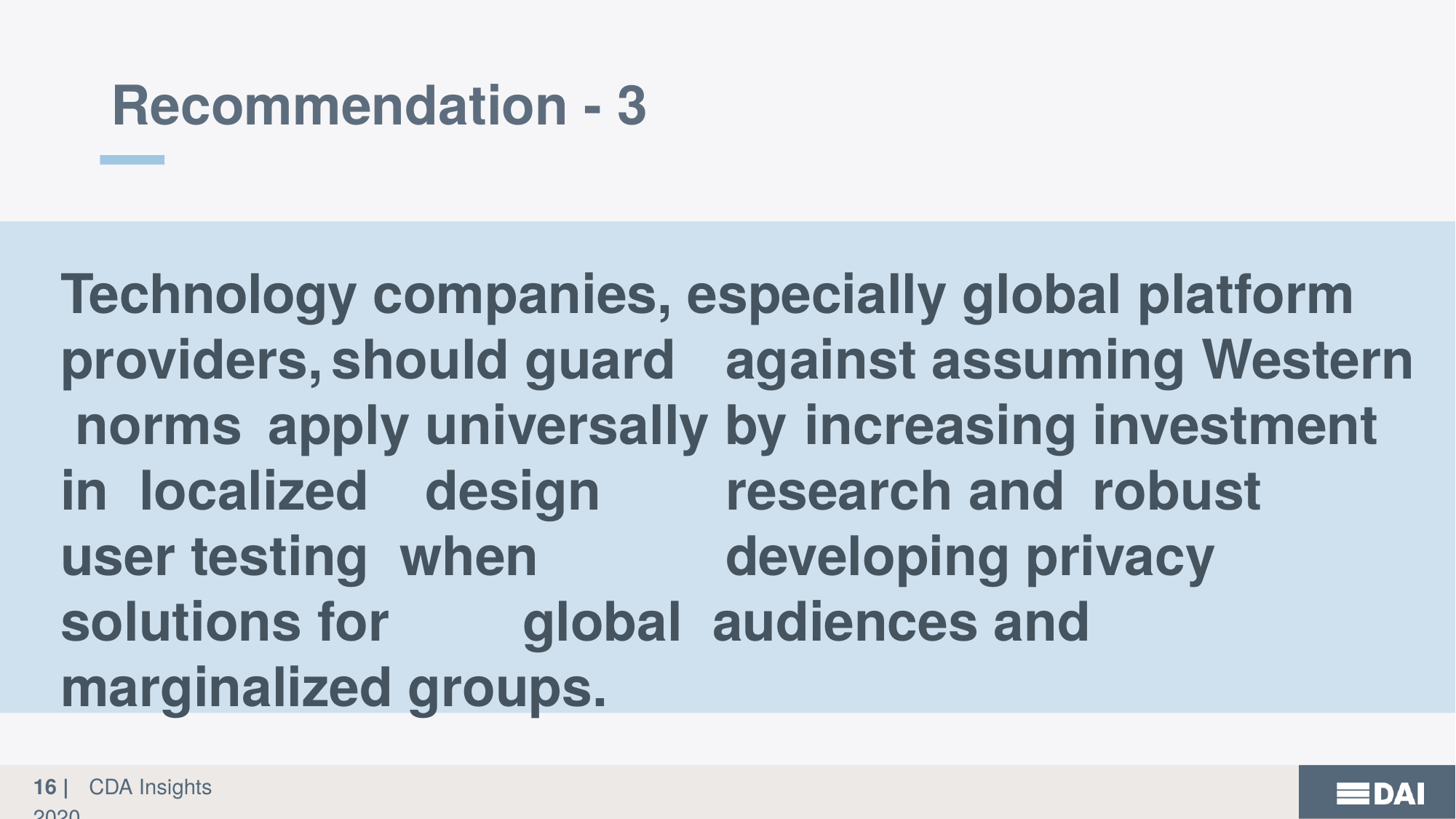

# Recommendation - 3

Technology companies, especially global platform  providers,	should guard	against	assuming Western  norms	apply	universally by	increasing	investment	in  localized	design	research and	robust	user testing  when	developing privacy solutions for		global  audiences and marginalized groups.
16 |	CDA Insights 2020